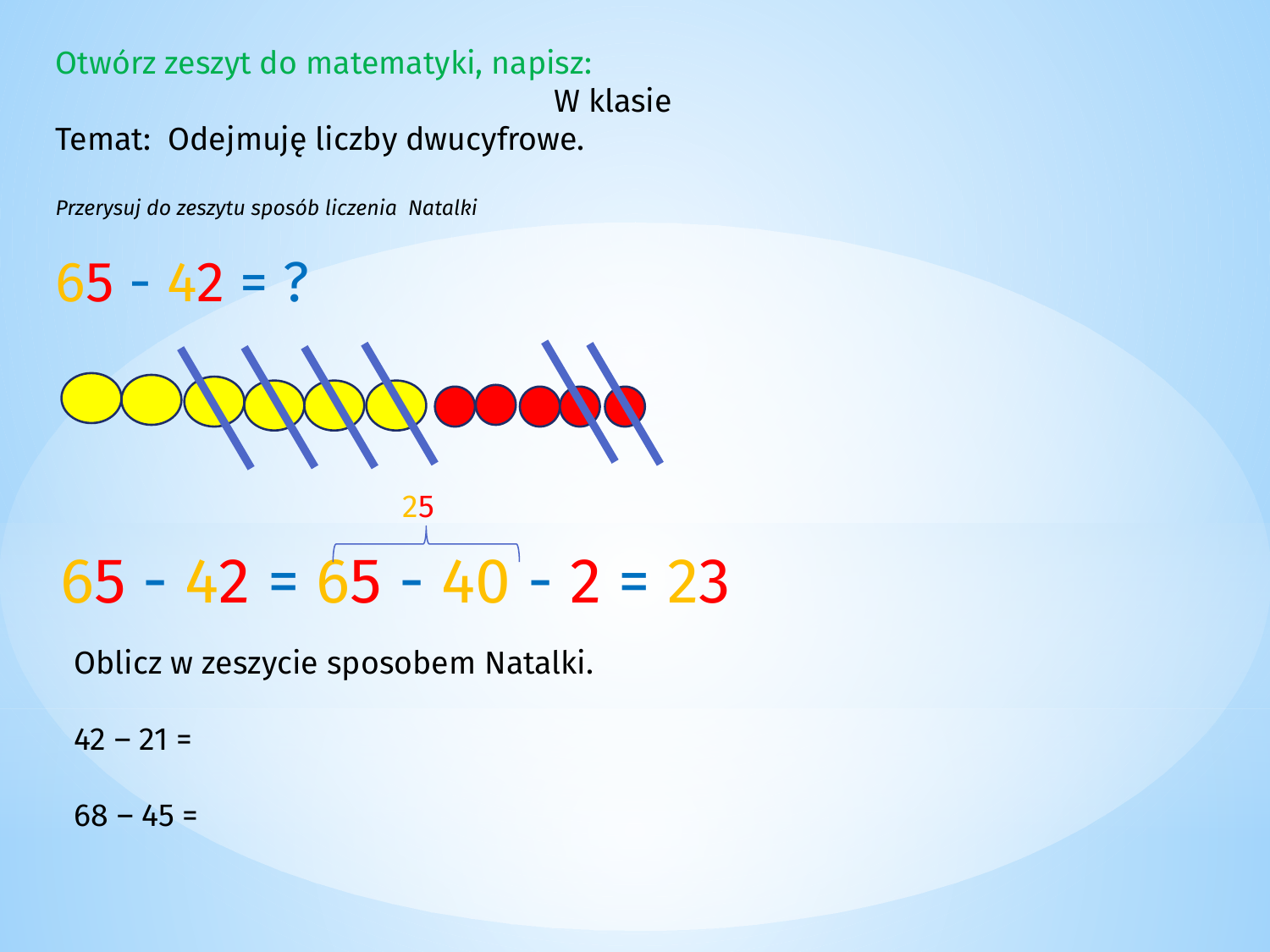

Otwórz zeszyt do matematyki, napisz:
W klasie
Temat:  Odejmuję liczby dwucyfrowe.

Przerysuj do zeszytu sposób liczenia  Natalki

65 - 42 = ?

     25
65 - 42 = 65 - 40 - 2 = 23
Oblicz w zeszycie sposobem Natalki.

42 – 21 =

68 – 45 =